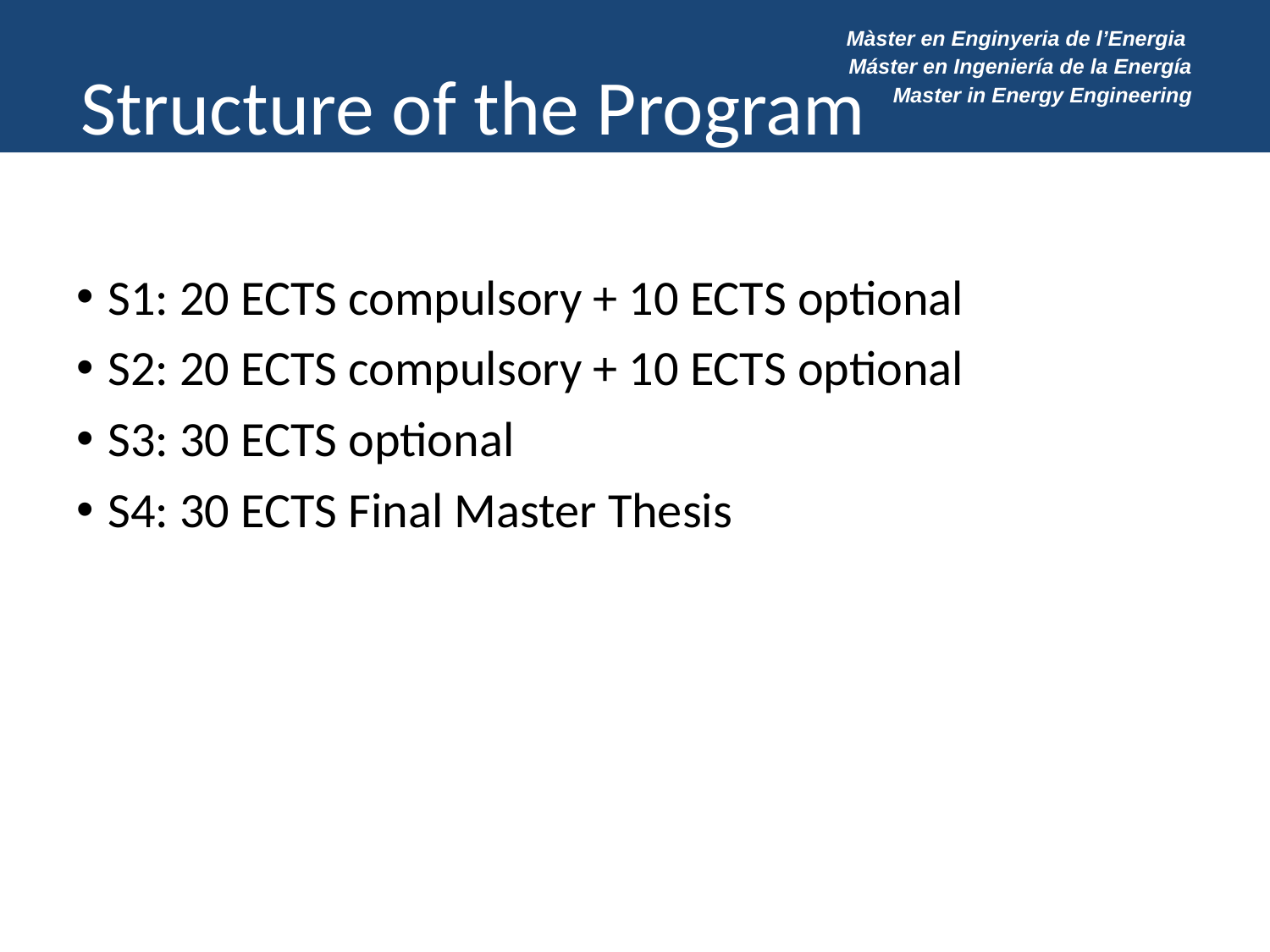

# Structure of the Program
S1: 20 ECTS compulsory + 10 ECTS optional
S2: 20 ECTS compulsory + 10 ECTS optional
S3: 30 ECTS optional
S4: 30 ECTS Final Master Thesis